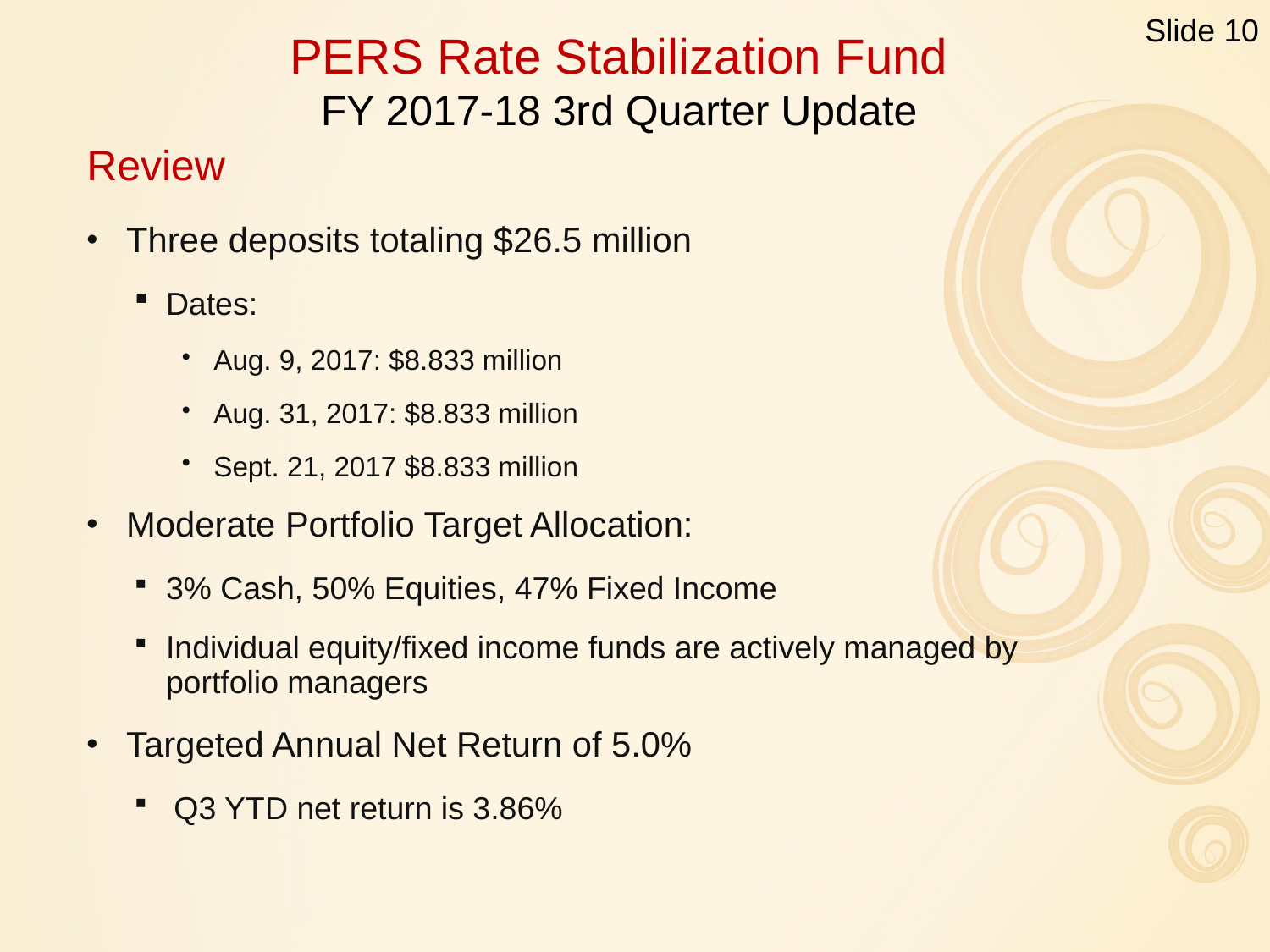

Slide 10
PERS Rate Stabilization Fund
FY 2017-18 3rd Quarter Update
Review
Three deposits totaling $26.5 million
Dates:
Aug. 9, 2017: $8.833 million
Aug. 31, 2017: $8.833 million
Sept. 21, 2017 $8.833 million
Moderate Portfolio Target Allocation:
3% Cash, 50% Equities, 47% Fixed Income
Individual equity/fixed income funds are actively managed by portfolio managers
Targeted Annual Net Return of 5.0%
Q3 YTD net return is 3.86%